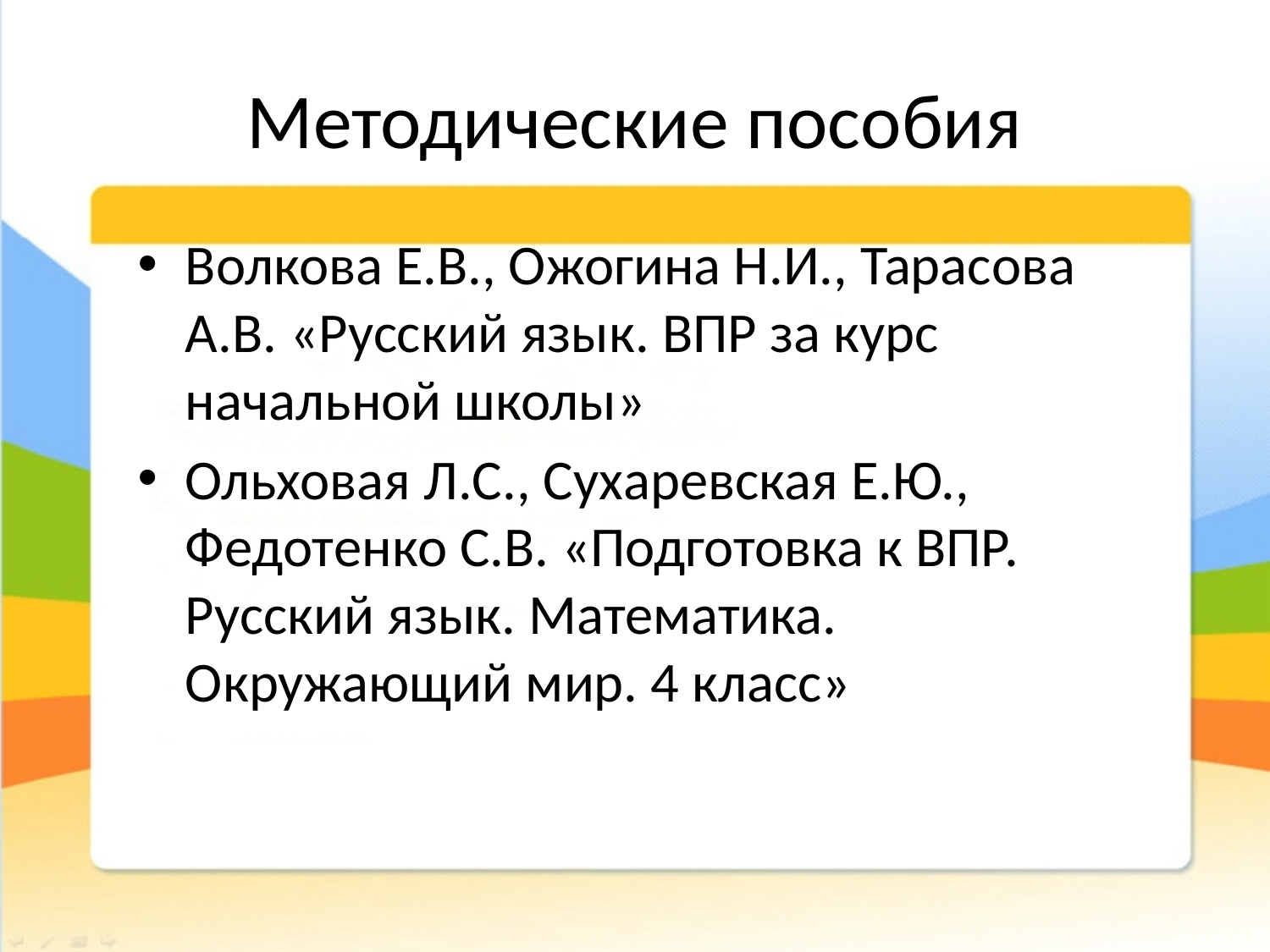

# Методические пособия
Волкова Е.В., Ожогина Н.И., Тарасова А.В. «Русский язык. ВПР за курс начальной школы»
Ольховая Л.С., Сухаревская Е.Ю., Федотенко С.В. «Подготовка к ВПР. Русский язык. Математика. Окружающий мир. 4 класс»